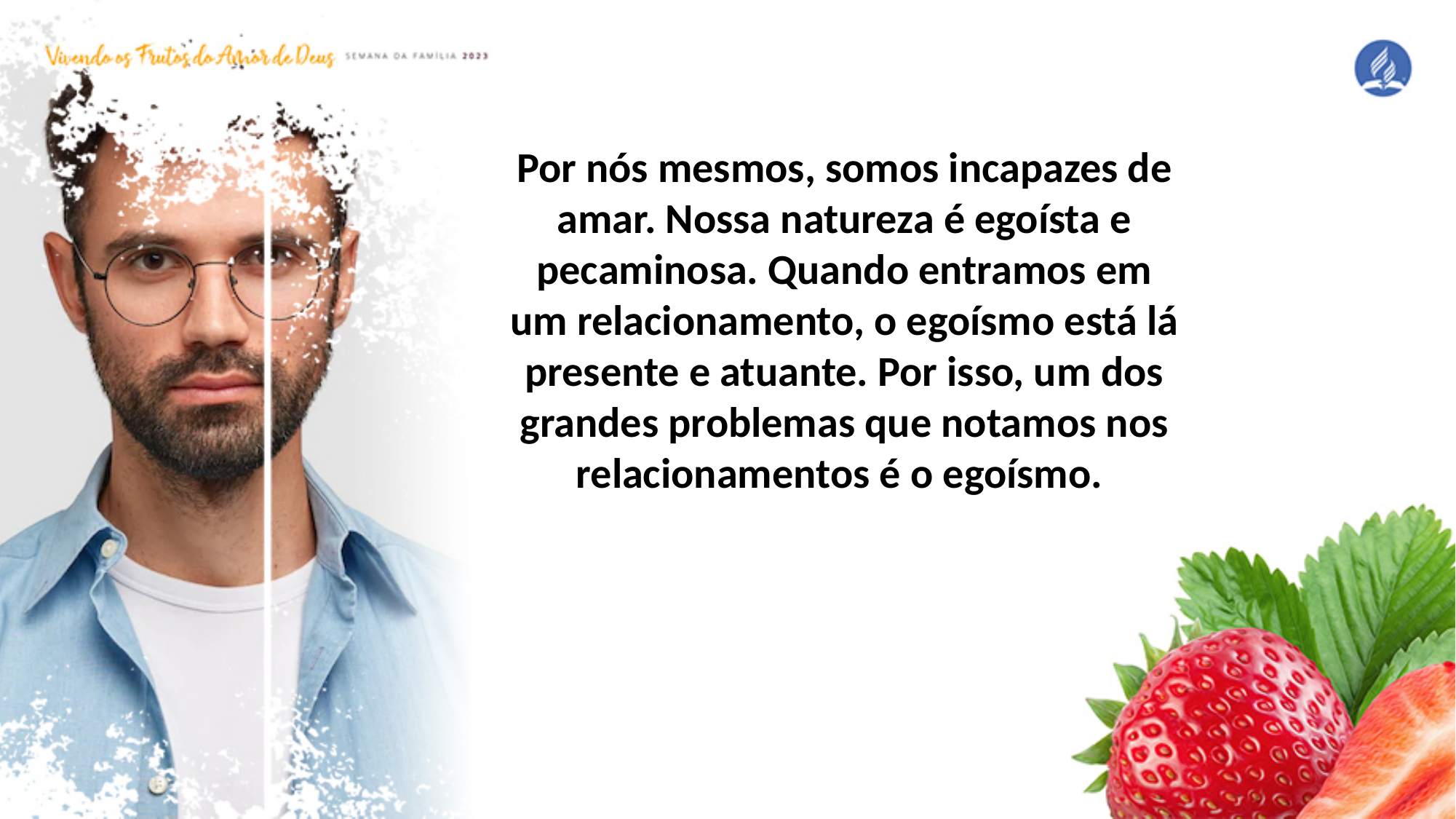

Por nós mesmos, somos incapazes de amar. Nossa natureza é egoísta e pecaminosa. Quando entramos em um relacionamento, o egoísmo está lá presente e atuante. Por isso, um dos grandes problemas que notamos nos relacionamentos é o egoísmo.